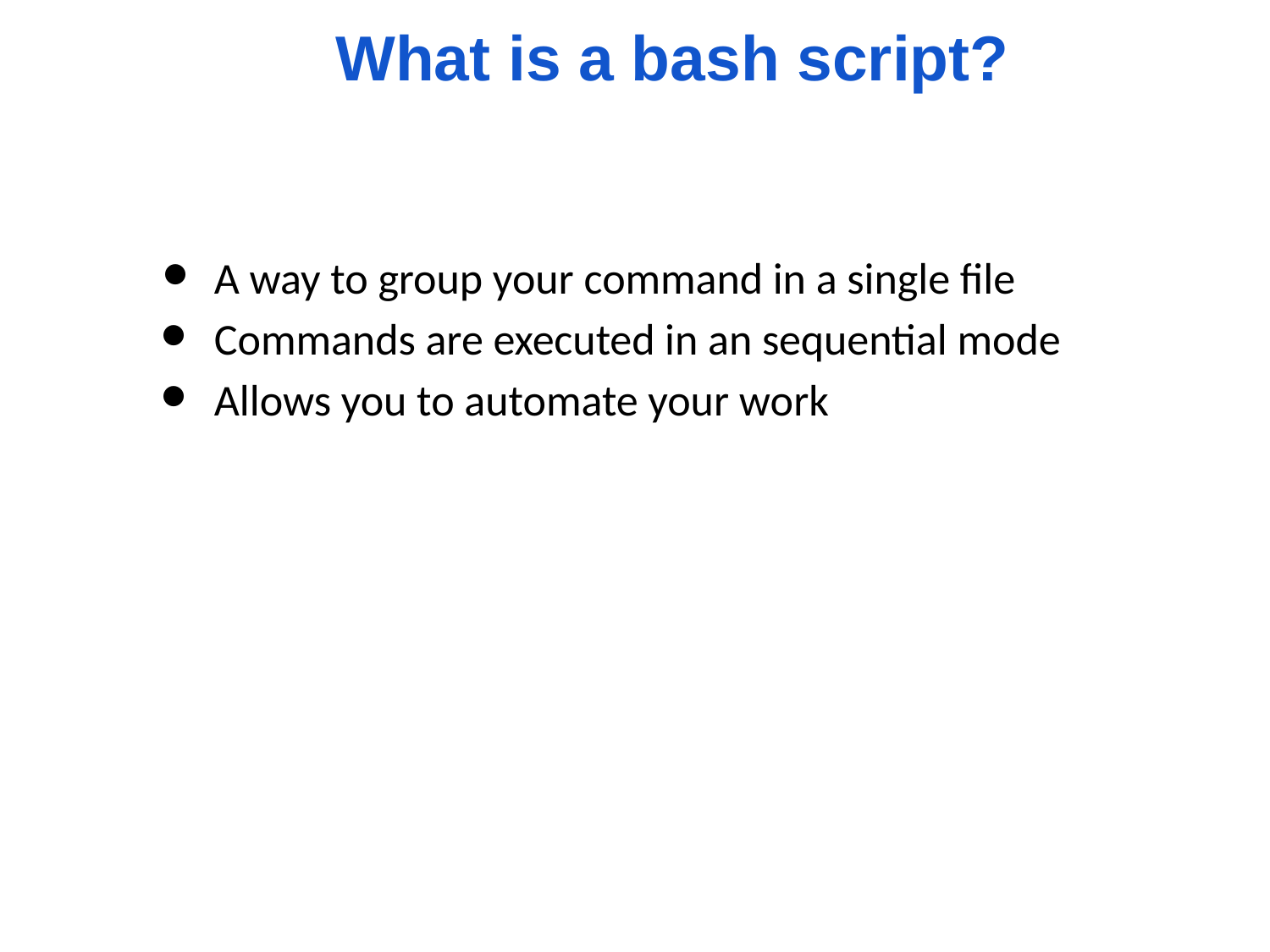

What is a bash script?

A way to group your command in a single file
Commands are executed in an sequential mode
Allows you to automate your work